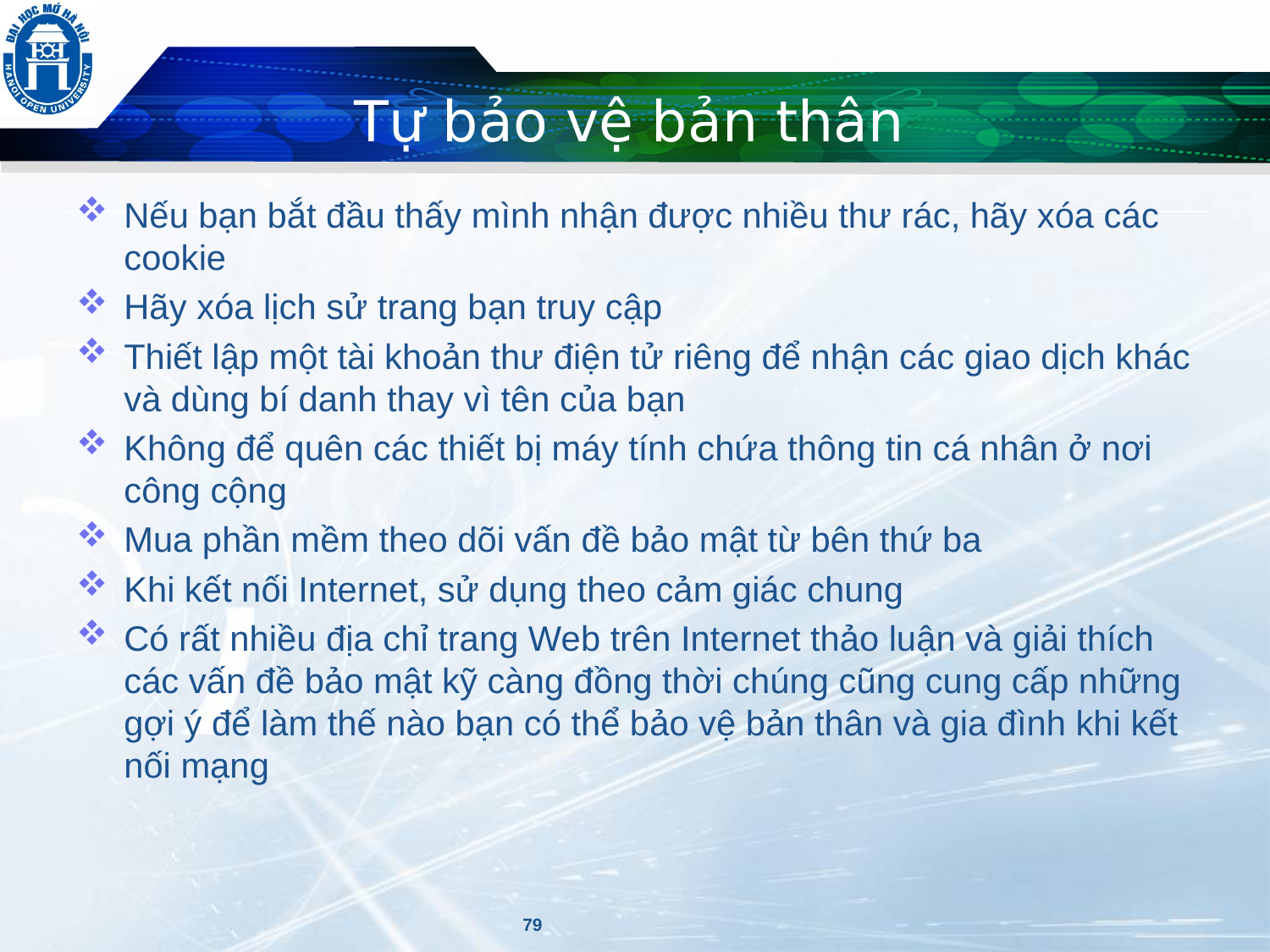

# Tự bảo vệ bản thân
Nếu bạn bắt đầu thấy mình nhận được nhiều thư rác, hãy xóa các cookie
Hãy xóa lịch sử trang bạn truy cập
Thiết lập một tài khoản thư điện tử riêng để nhận các giao dịch khác và dùng bí danh thay vì tên của bạn
Không để quên các thiết bị máy tính chứa thông tin cá nhân ở nơi công cộng
Mua phần mềm theo dõi vấn đề bảo mật từ bên thứ ba
Khi kết nối Internet, sử dụng theo cảm giác chung
Có rất nhiều địa chỉ trang Web trên Internet thảo luận và giải thích các vấn đề bảo mật kỹ càng đồng thời chúng cũng cung cấp những gợi ý để làm thế nào bạn có thể bảo vệ bản thân và gia đình khi kết nối mạng

79